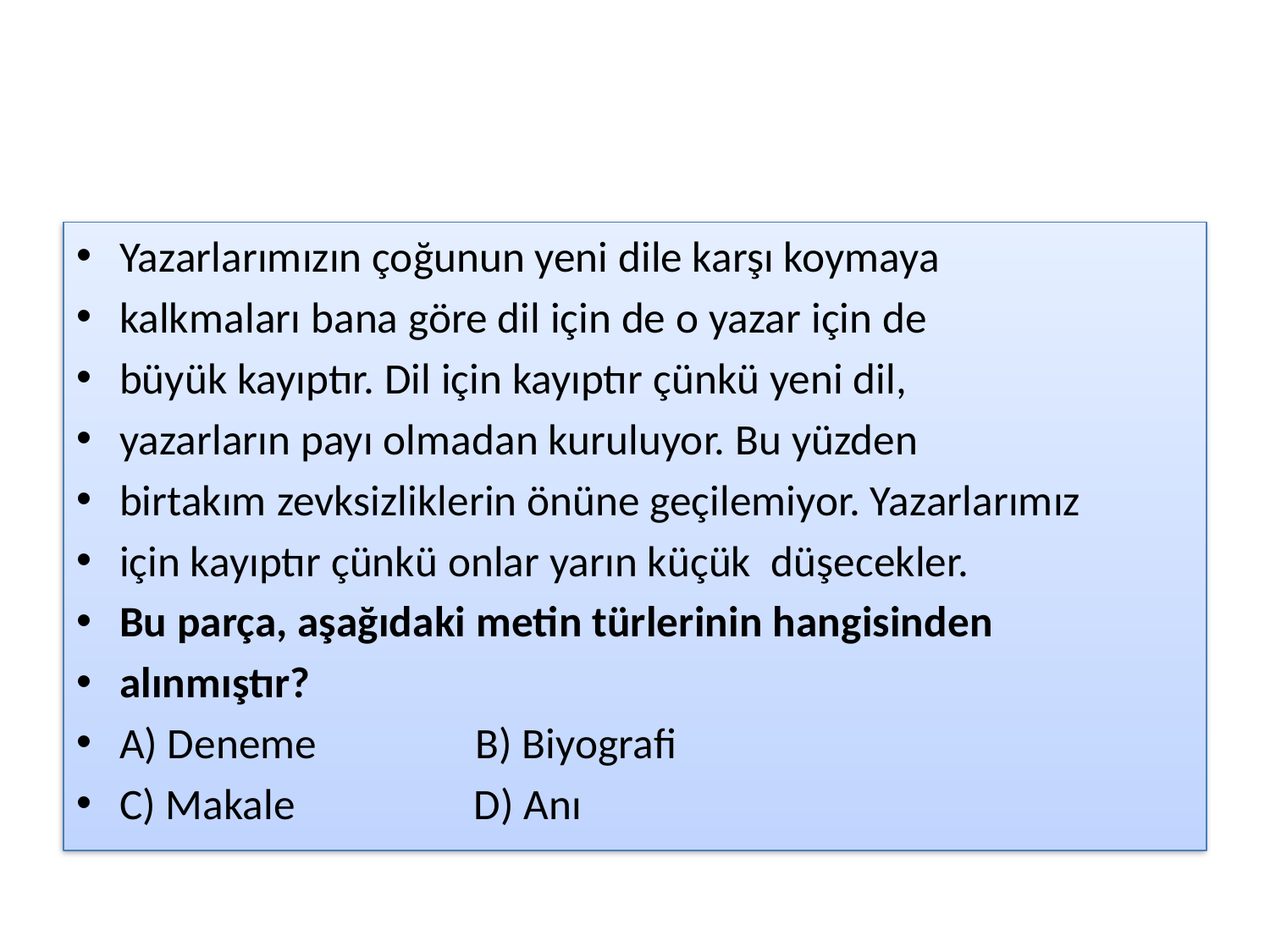

#
Yazarlarımızın çoğunun yeni dile karşı koymaya
kalkmaları bana göre dil için de o yazar için de
büyük kayıptır. Dil için kayıptır çünkü yeni dil,
yazarların payı olmadan kuruluyor. Bu yüzden
birtakım zevksizliklerin önüne geçilemiyor. Yazarlarımız
için kayıptır çünkü onlar yarın küçük  düşecekler.
Bu parça, aşağıdaki metin türlerinin hangisinden
alınmıştır?
A) Deneme                B) Biyografi
C) Makale                  D) Anı